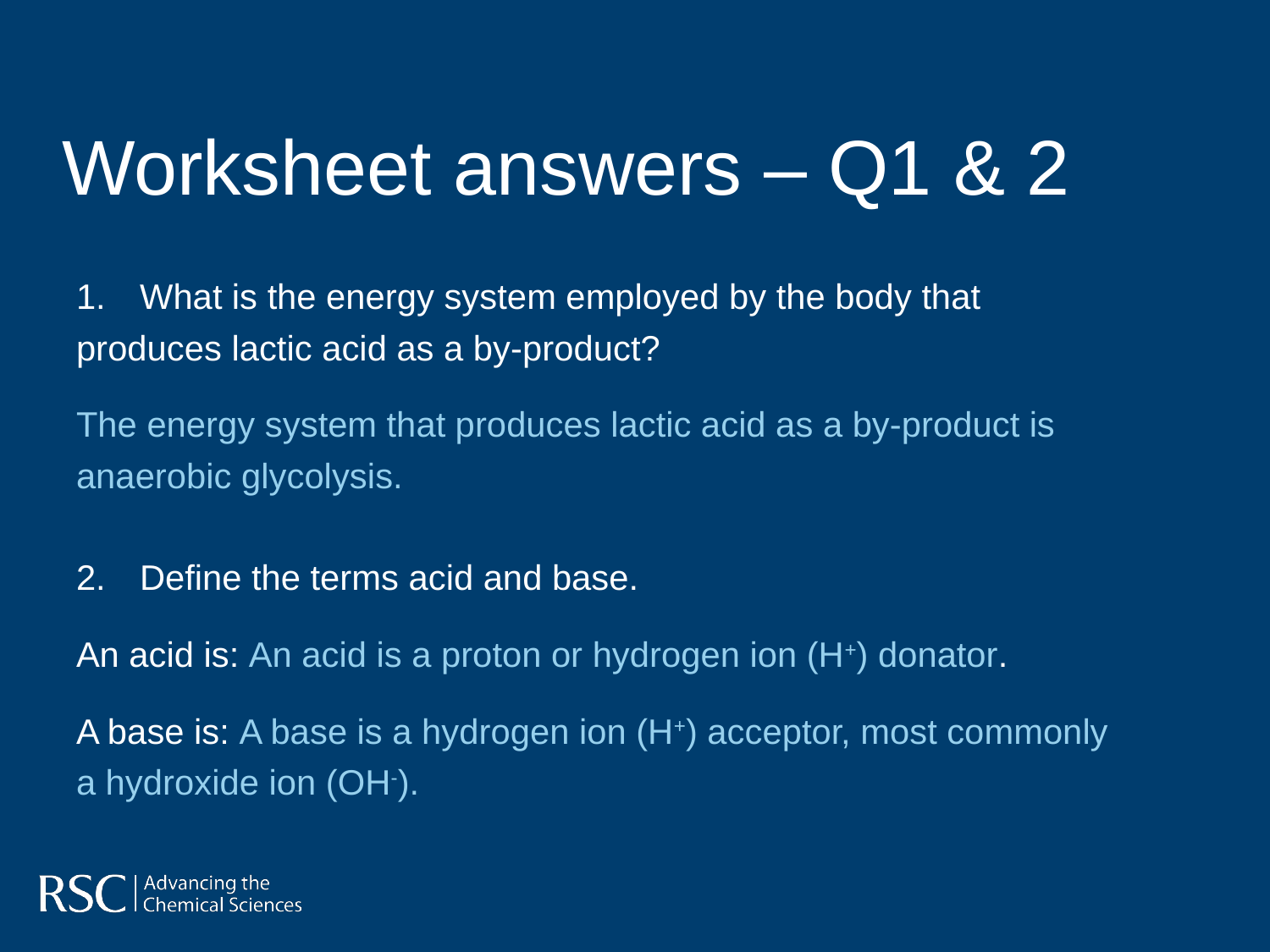

Worksheet answers – Q1 & 2

What is the energy system employed by the body that
produces lactic acid as a by-product?

The energy system that produces lactic acid as a by-product is
anaerobic glycolysis.

Define the terms acid and base.

An acid is: An acid is a proton or hydrogen ion (H+) donator.

A base is: A base is a hydrogen ion (H+) acceptor, most commonly
a hydroxide ion (OH-).